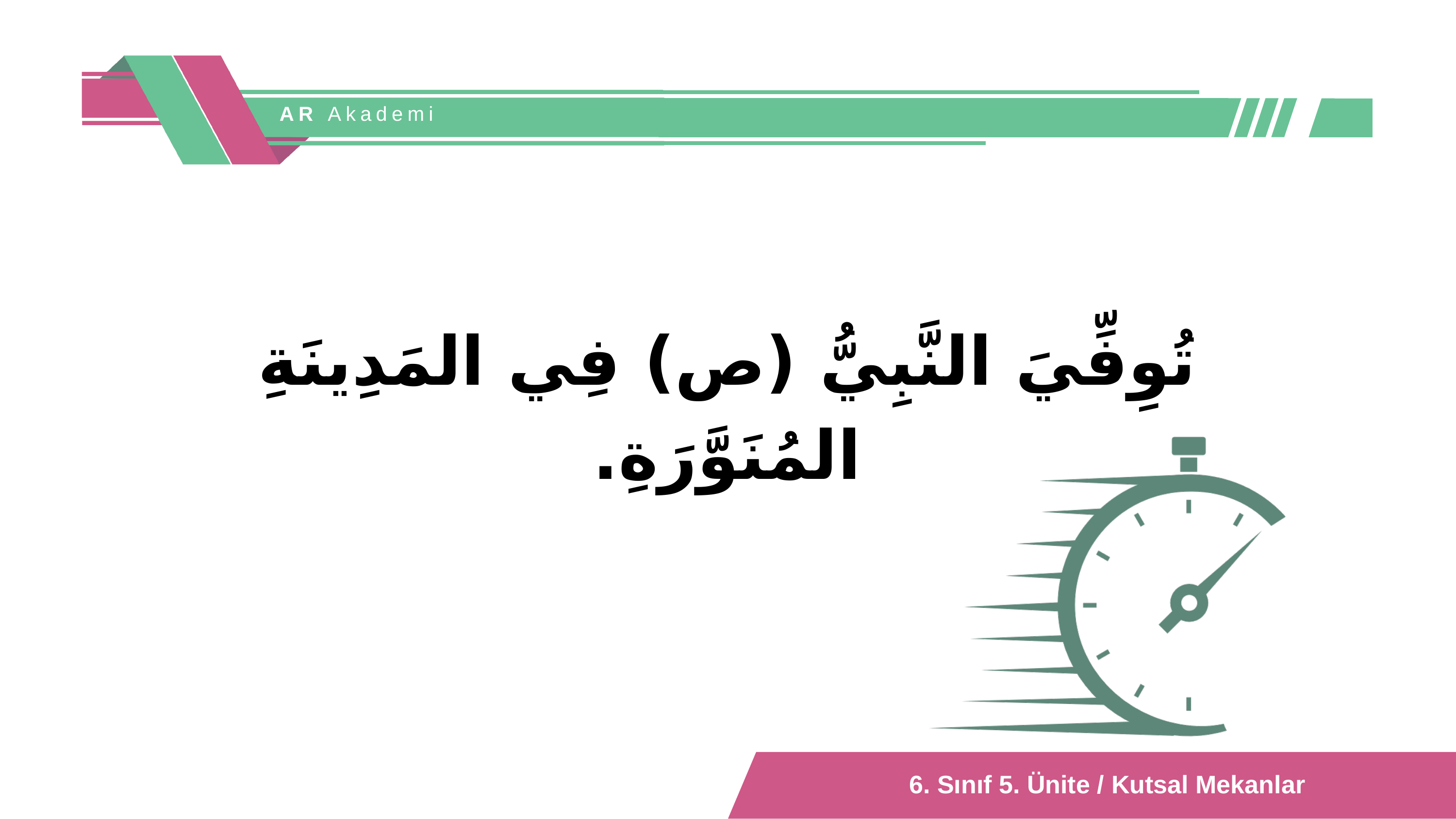

AR Akademi
تُوِفِّيَ النَّبِيُّ (ص) فِي المَدِينَةِ المُنَوَّرَةِ.

6. Sınıf 5. Ünite / Kutsal Mekanlar